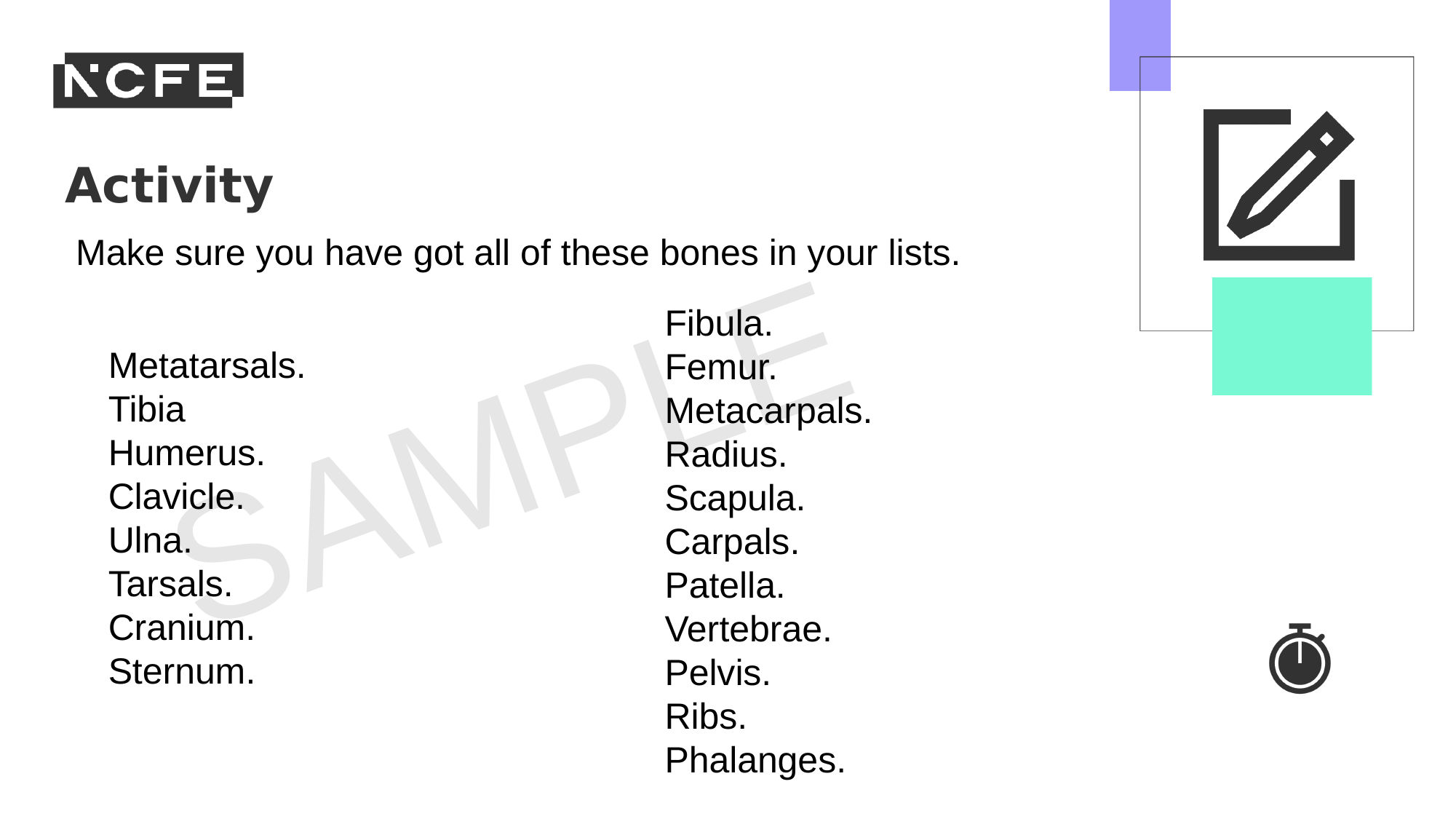

Make sure you have got all of these bones in your lists.
Fibula.
Femur.
Metacarpals.
Radius.
Scapula.
Carpals.
Patella.
Vertebrae.
Pelvis.
Ribs.
Phalanges.

Metatarsals.
Tibia
Humerus.
Clavicle.
Ulna.
Tarsals.
Cranium.
Sternum.